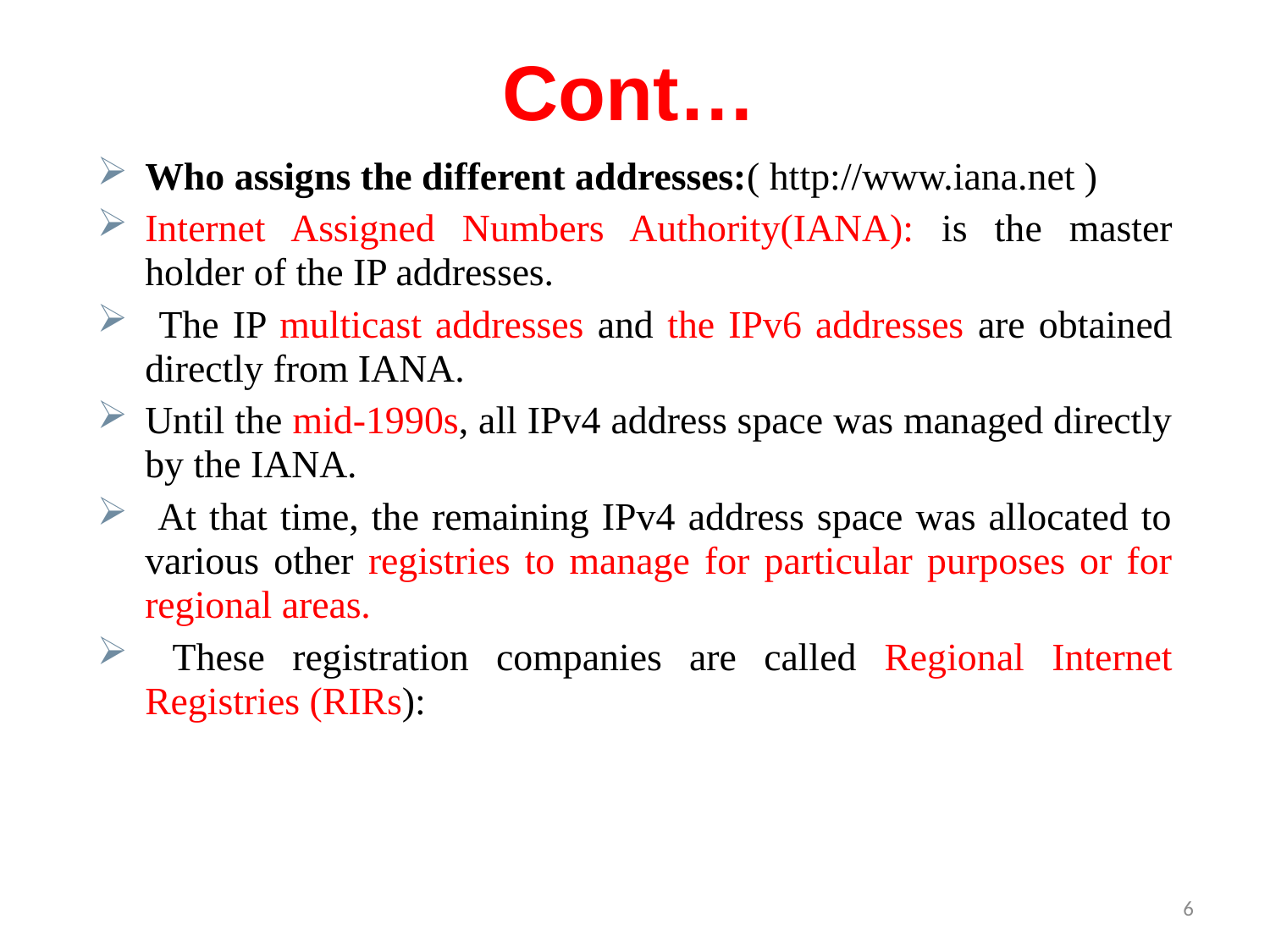

# Cont…
Who assigns the different addresses:( http://www.iana.net )
Internet Assigned Numbers Authority(IANA): is the master holder of the IP addresses.
 The IP multicast addresses and the IPv6 addresses are obtained directly from IANA.
Until the mid-1990s, all IPv4 address space was managed directly by the IANA.
 At that time, the remaining IPv4 address space was allocated to various other registries to manage for particular purposes or for regional areas.
 These registration companies are called Regional Internet Registries (RIRs):

6